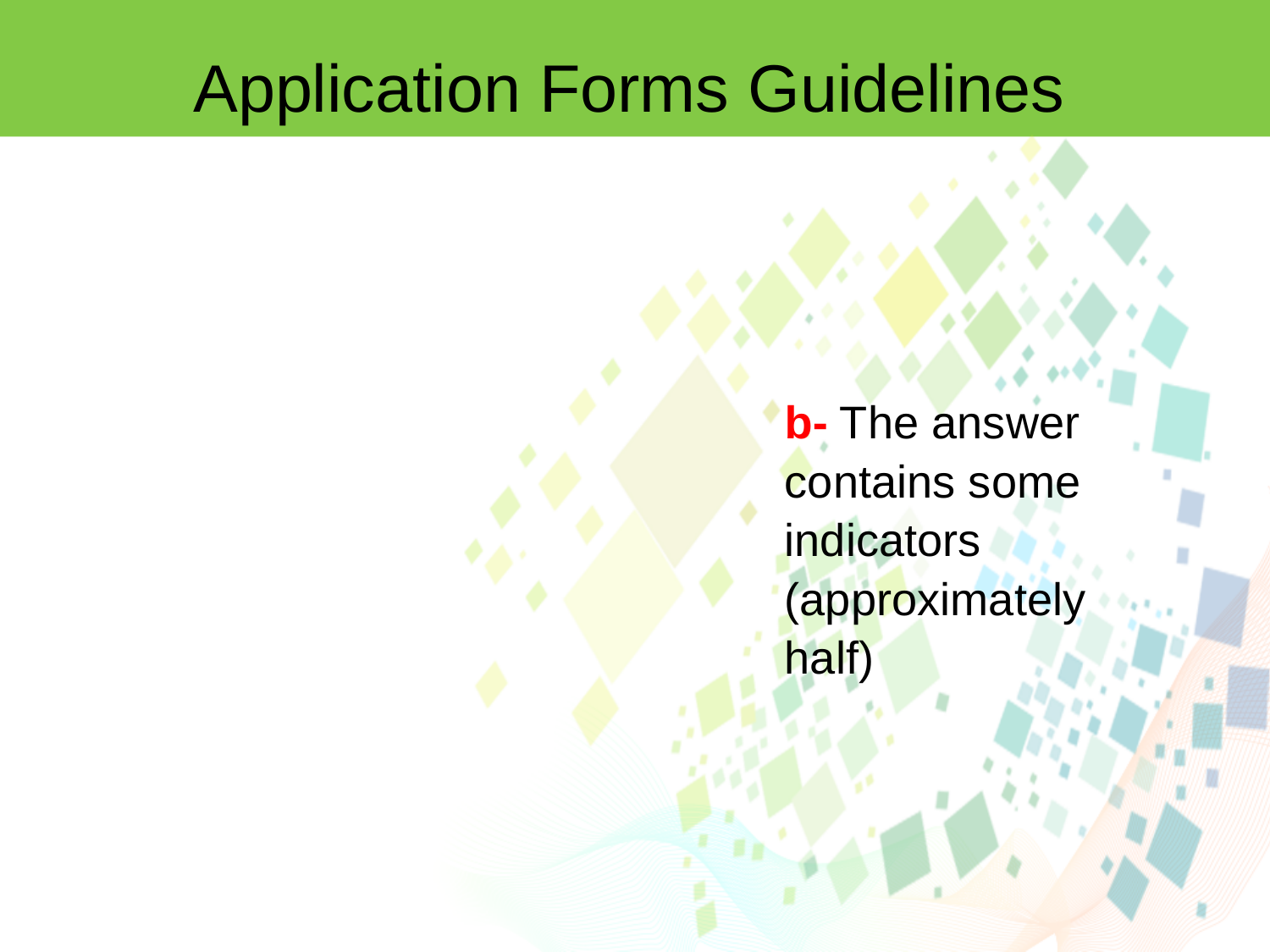

Application Forms Guidelines
b- The answer contains some indicators (approximately half)